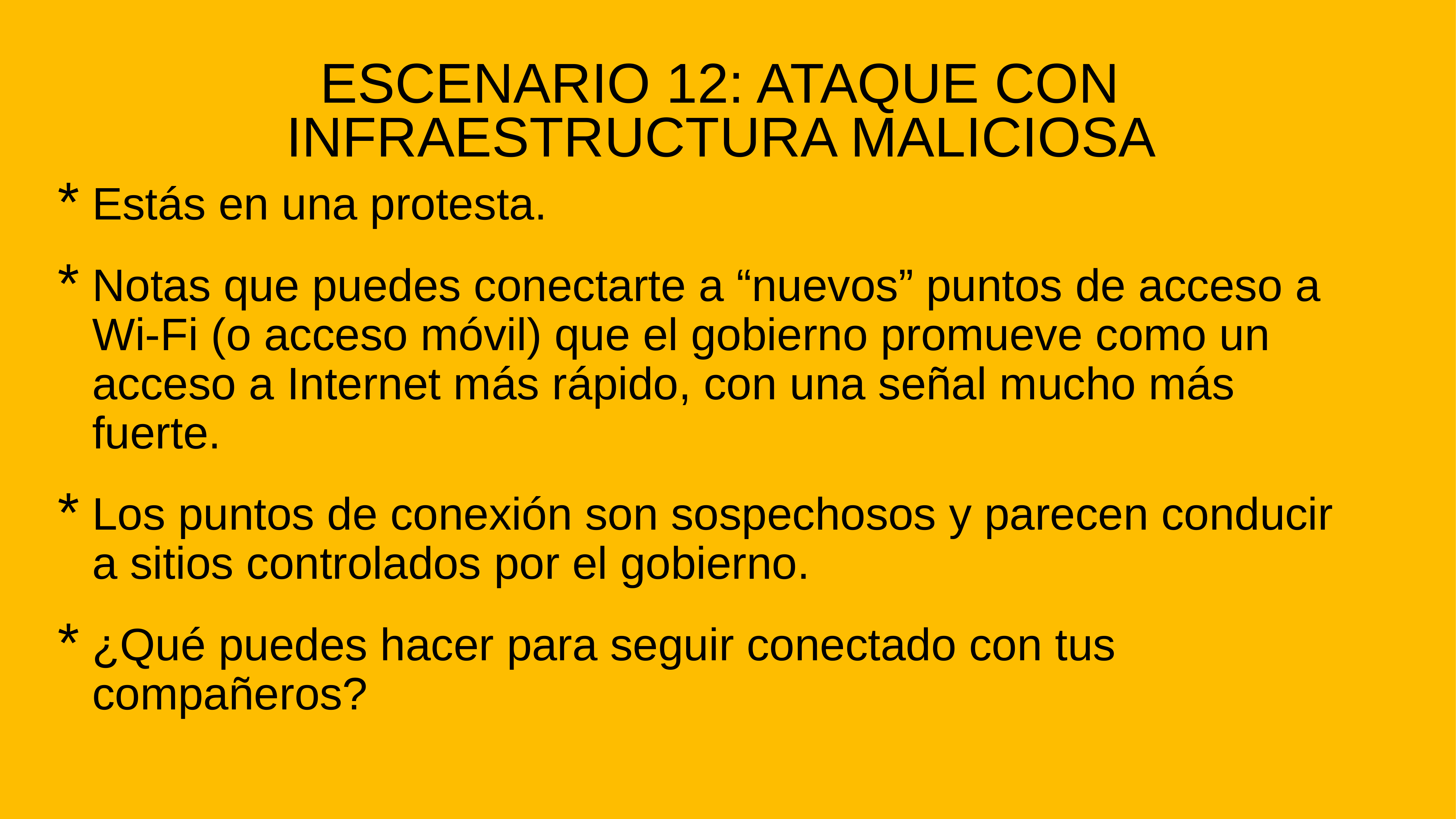

ESCENARIO 12: ATAQUE CON
INFRAESTRUCTURA MALICIOSA

Estás en una protesta.
Notas que puedes conectarte a “nuevos” puntos de acceso a Wi-Fi (o acceso móvil) que el gobierno promueve como un acceso a Internet más rápido, con una señal mucho más fuerte.
Los puntos de conexión son sospechosos y parecen conducir a sitios controlados por el gobierno.
¿Qué puedes hacer para seguir conectado con tus compañeros?